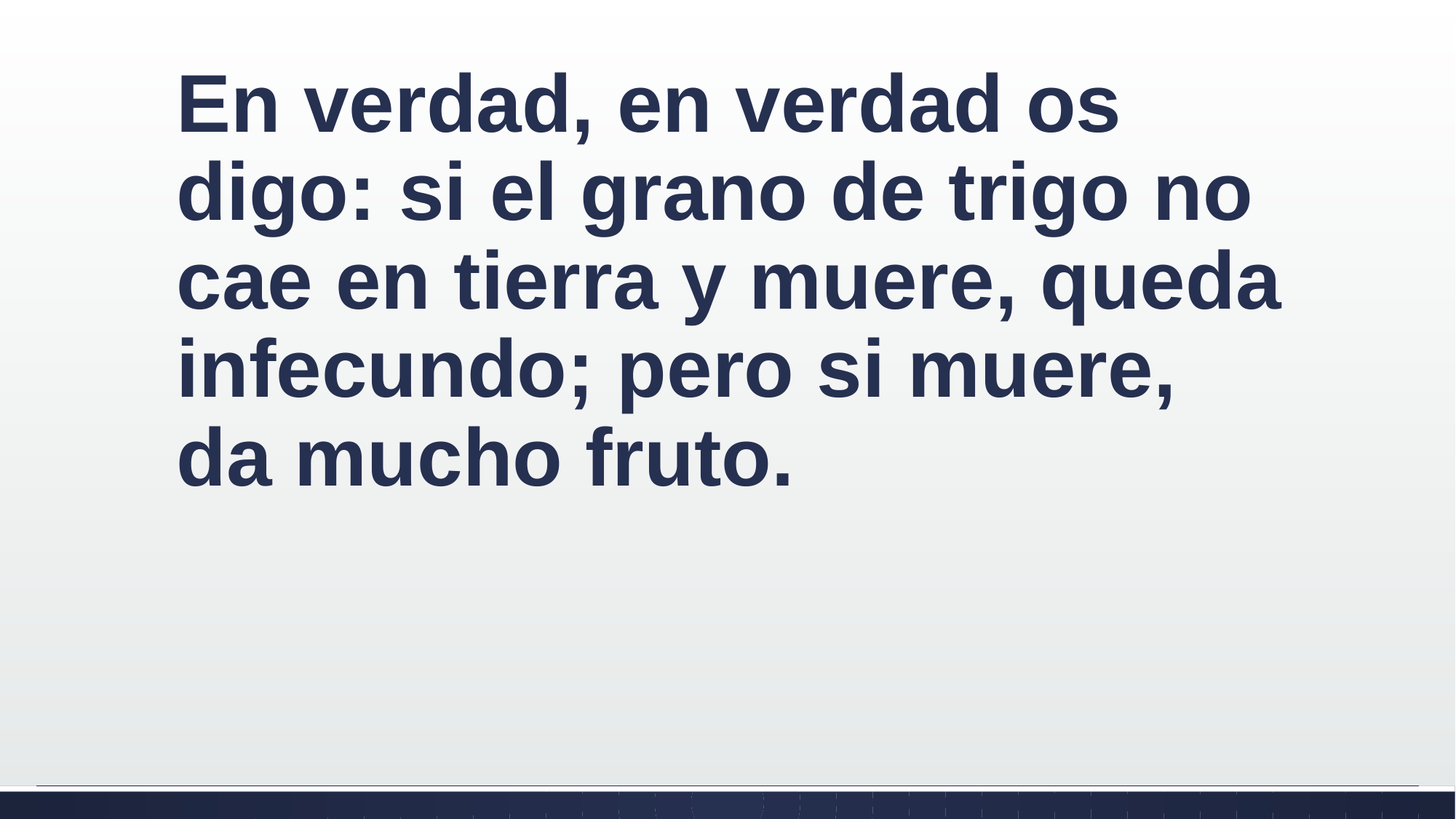

#
En verdad, en verdad os digo: si el grano de trigo no cae en tierra y muere, queda infecundo; pero si muere, da mucho fruto.